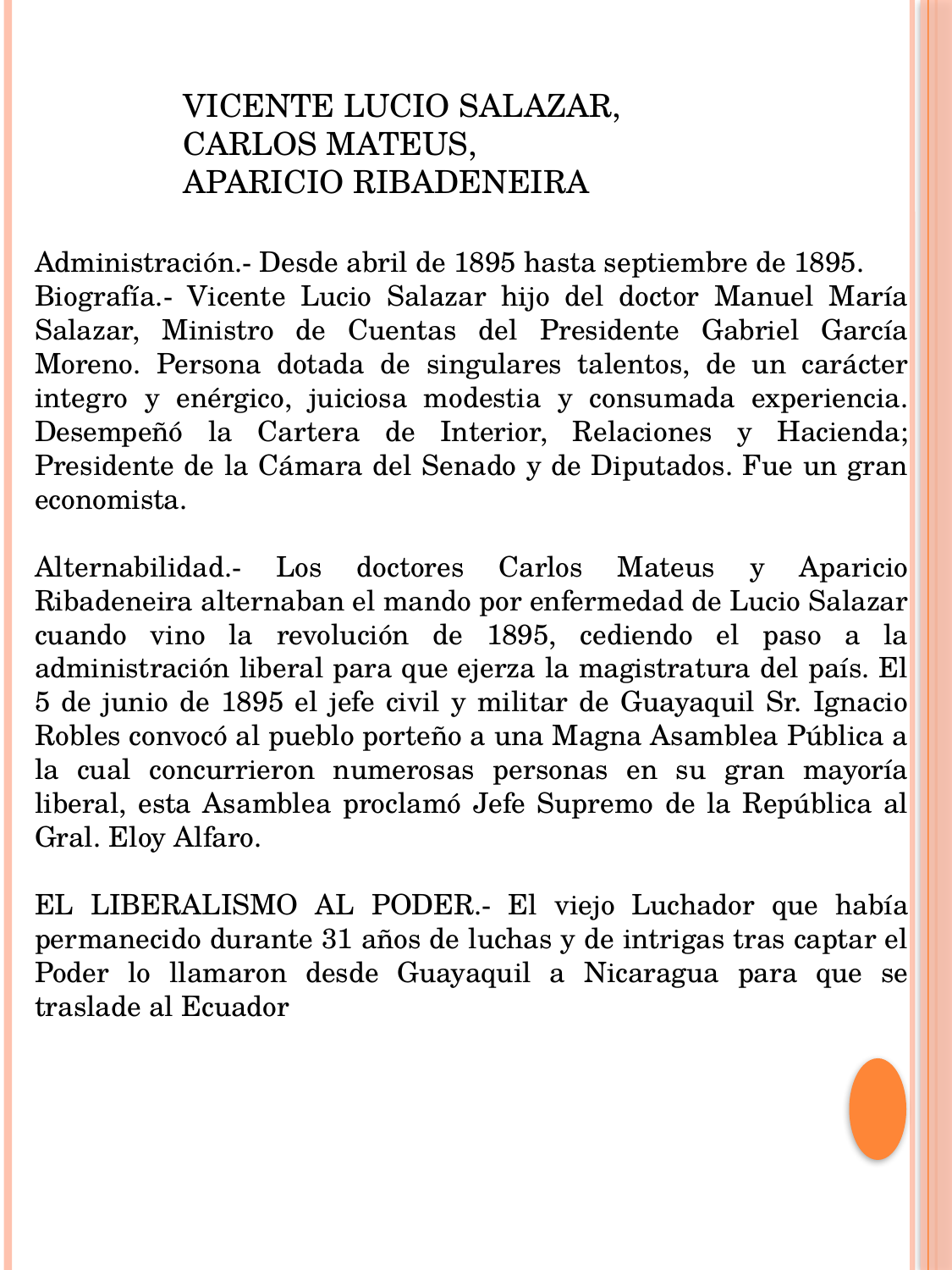

VICENTE LUCIO SALAZAR, CARLOS MATEUS, APARICIO RIBADENEIRA
Administración.- Desde abril de 1895 hasta septiembre de 1895.
Biografía.- Vicente Lucio Salazar hijo del doctor Manuel María Salazar, Ministro de Cuentas del Presidente Gabriel García Moreno. Persona dotada de singulares talentos, de un carácter integro y enérgico, juiciosa modestia y consumada experiencia. Desempeñó la Cartera de Interior, Relaciones y Hacienda; Presidente de la Cámara del Senado y de Diputados. Fue un gran economista.

Alternabilidad.- Los doctores Carlos Mateus y Aparicio Ribadeneira alternaban el mando por enfermedad de Lucio Salazar cuando vino la revolución de 1895, cediendo el paso a la administración liberal para que ejerza la magistratura del país. El 5 de junio de 1895 el jefe civil y militar de Guayaquil Sr. Ignacio Robles convocó al pueblo porteño a una Magna Asamblea Pública a la cual concurrieron numerosas personas en su gran mayoría liberal, esta Asamblea proclamó Jefe Supremo de la República al Gral. Eloy Alfaro.

EL LIBERALISMO AL PODER.- El viejo Luchador que había permanecido durante 31 años de luchas y de intrigas tras captar el Poder lo llamaron desde Guayaquil a Nicaragua para que se traslade al Ecuador